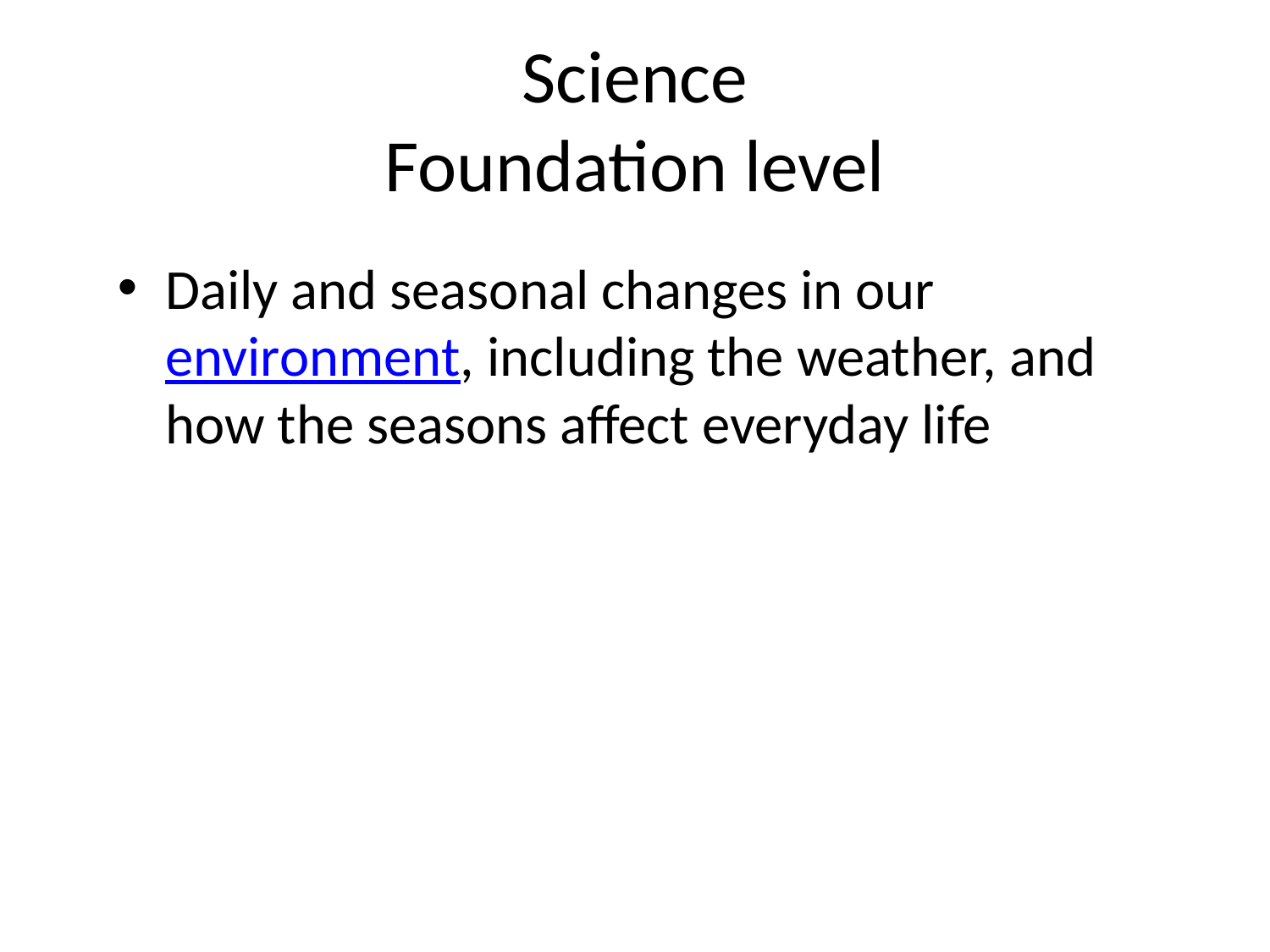

# Science Foundation level
Daily and seasonal changes in our environment, including the weather, and how the seasons affect everyday life